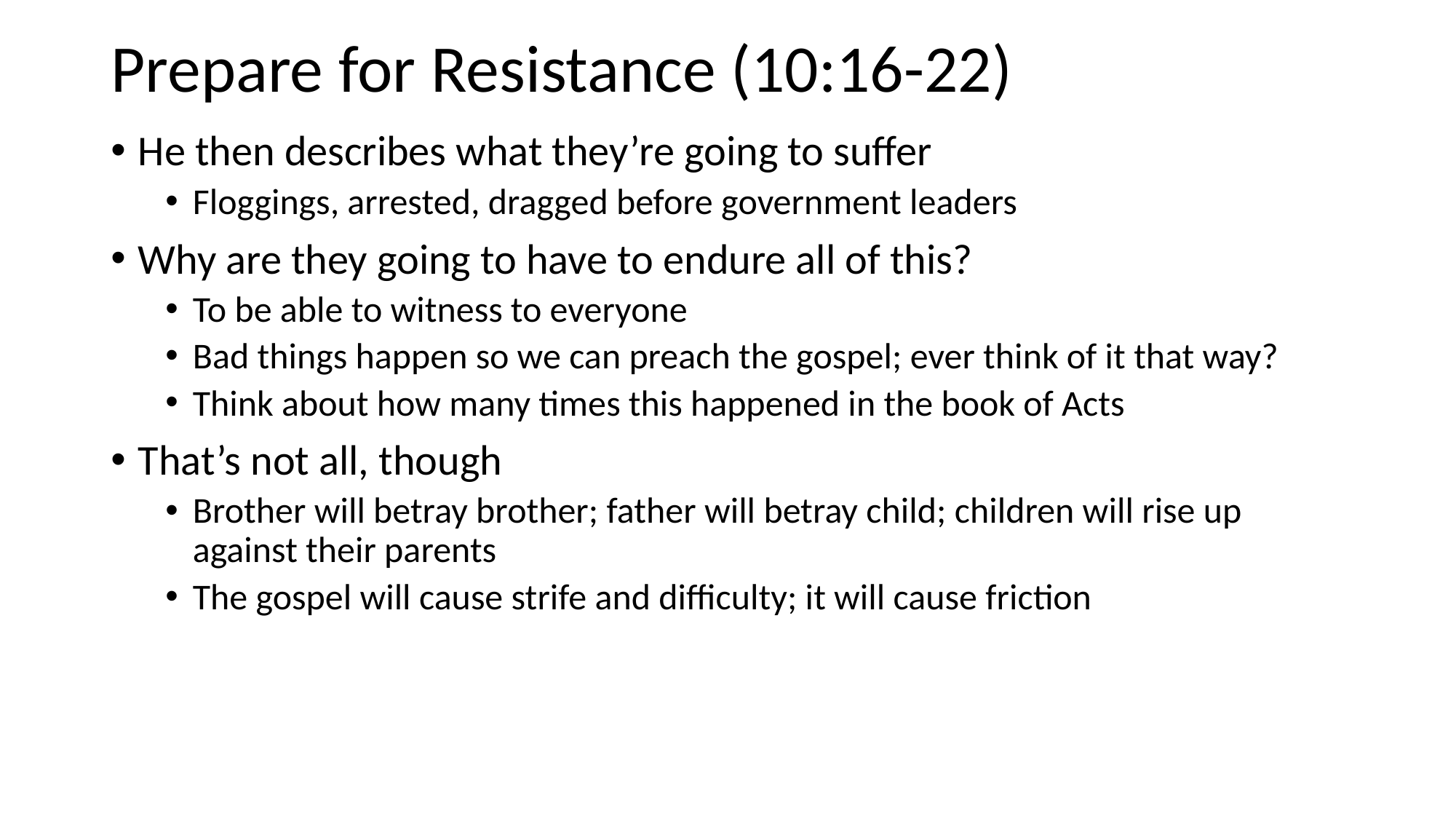

# Prepare for Resistance (10:16-22)
He then describes what they’re going to suffer
Floggings, arrested, dragged before government leaders
Why are they going to have to endure all of this?
To be able to witness to everyone
Bad things happen so we can preach the gospel; ever think of it that way?
Think about how many times this happened in the book of Acts
That’s not all, though
Brother will betray brother; father will betray child; children will rise up against their parents
The gospel will cause strife and difficulty; it will cause friction